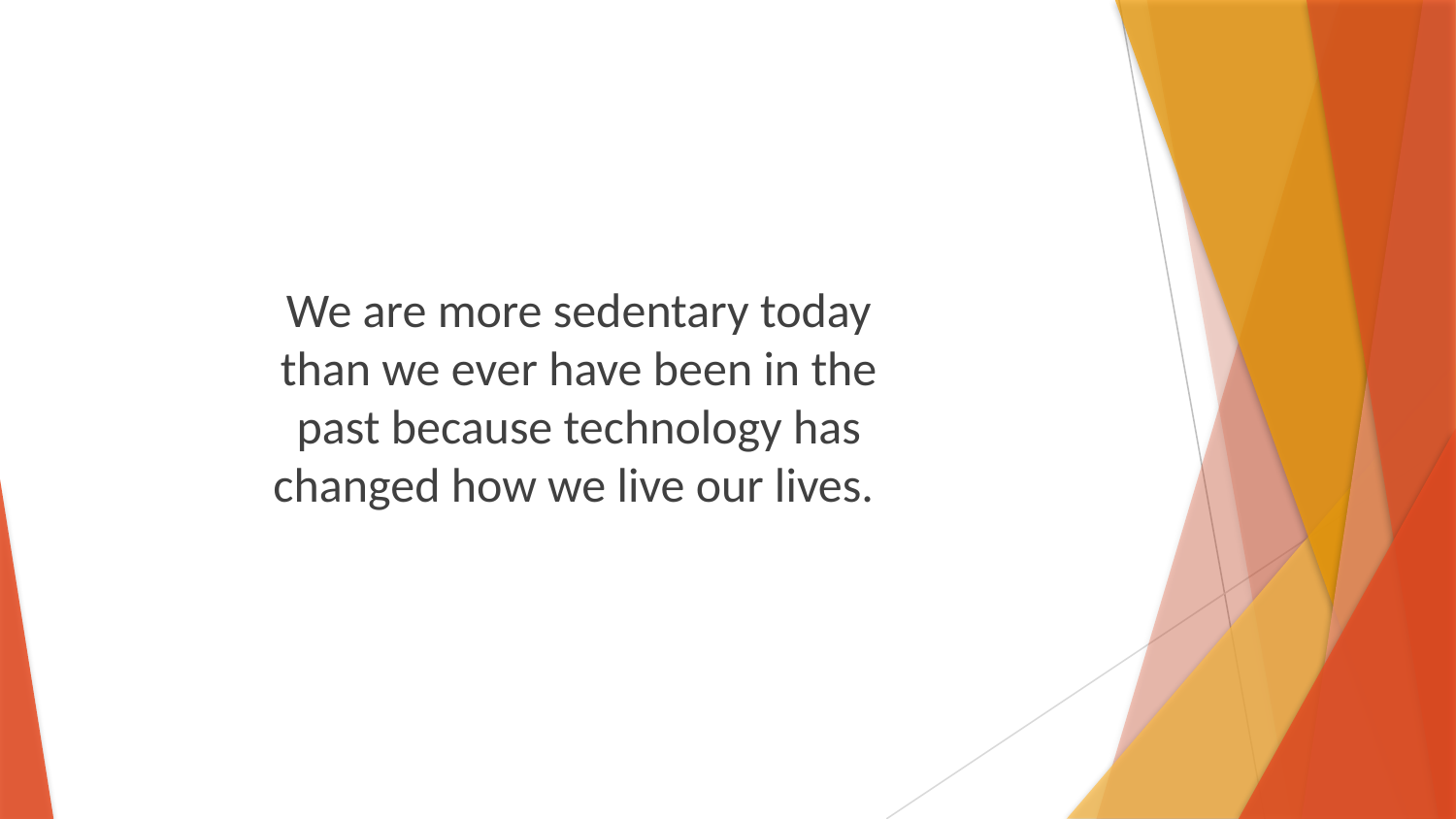

We are more sedentary today than we ever have been in the past because technology has changed how we live our lives.